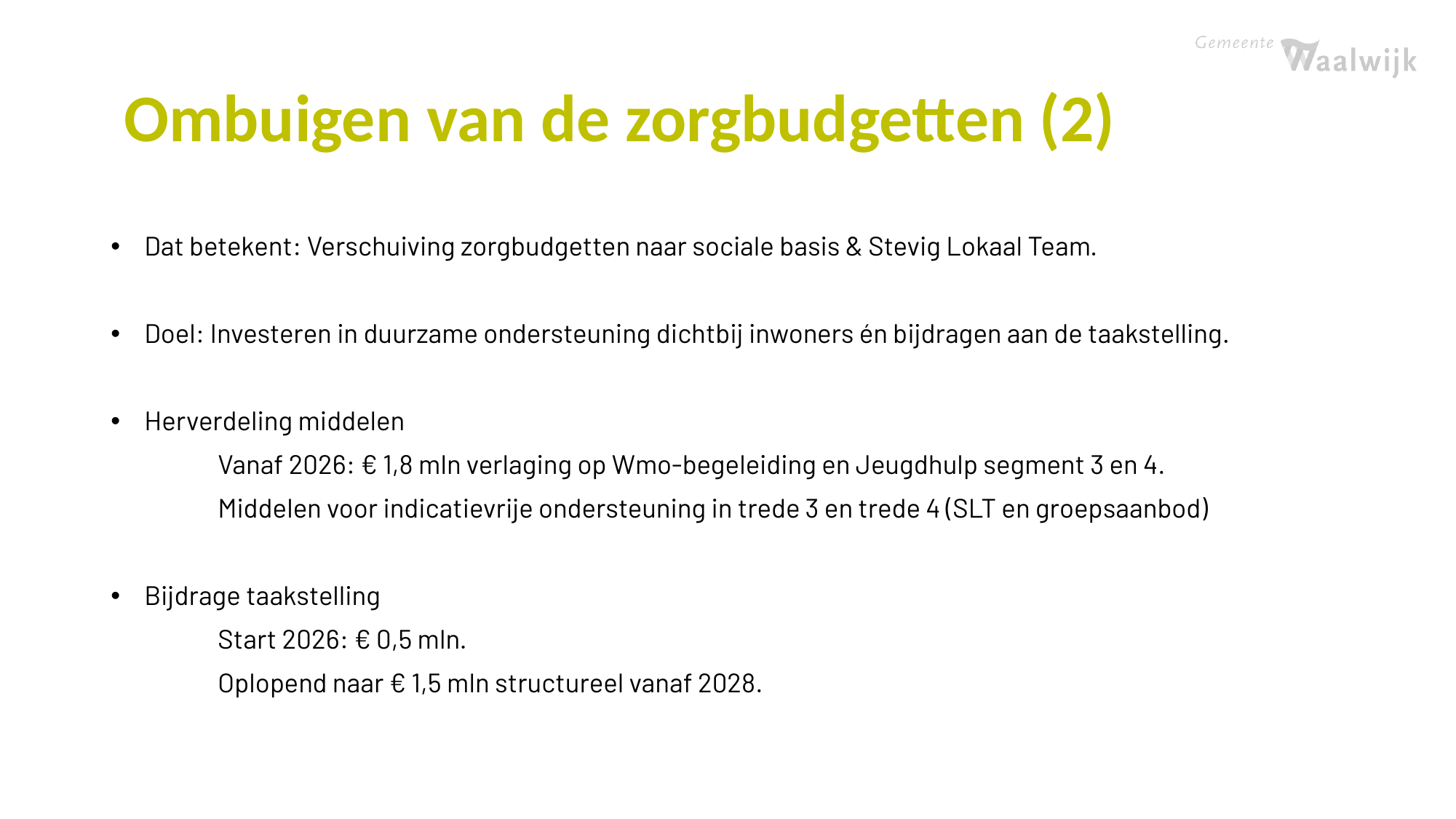

Ombuigen van de zorgbudgetten (2)
Dat betekent: Verschuiving zorgbudgetten naar sociale basis & Stevig Lokaal Team.

Doel: Investeren in duurzame ondersteuning dichtbij inwoners én bijdragen aan de taakstelling.

Herverdeling middelen
	Vanaf 2026: € 1,8 mln verlaging op Wmo-begeleiding en Jeugdhulp segment 3 en 4.
	Middelen voor indicatievrije ondersteuning in trede 3 en trede 4 (SLT en groepsaanbod)

Bijdrage taakstelling
	Start 2026: € 0,5 mln.
	Oplopend naar € 1,5 mln structureel vanaf 2028.